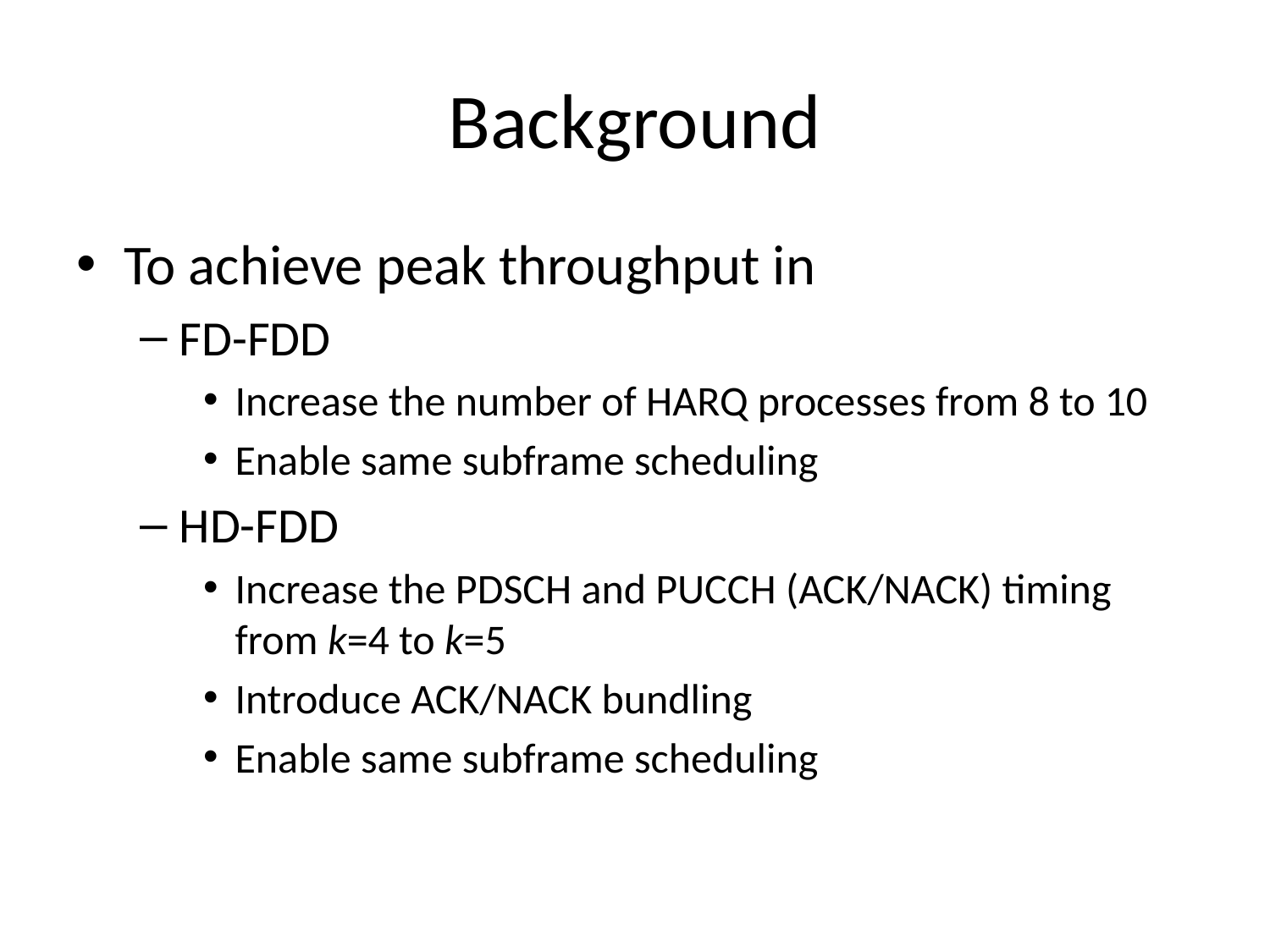

# Background
To achieve peak throughput in
FD-FDD
Increase the number of HARQ processes from 8 to 10
Enable same subframe scheduling
HD-FDD
Increase the PDSCH and PUCCH (ACK/NACK) timing from k=4 to k=5
Introduce ACK/NACK bundling
Enable same subframe scheduling